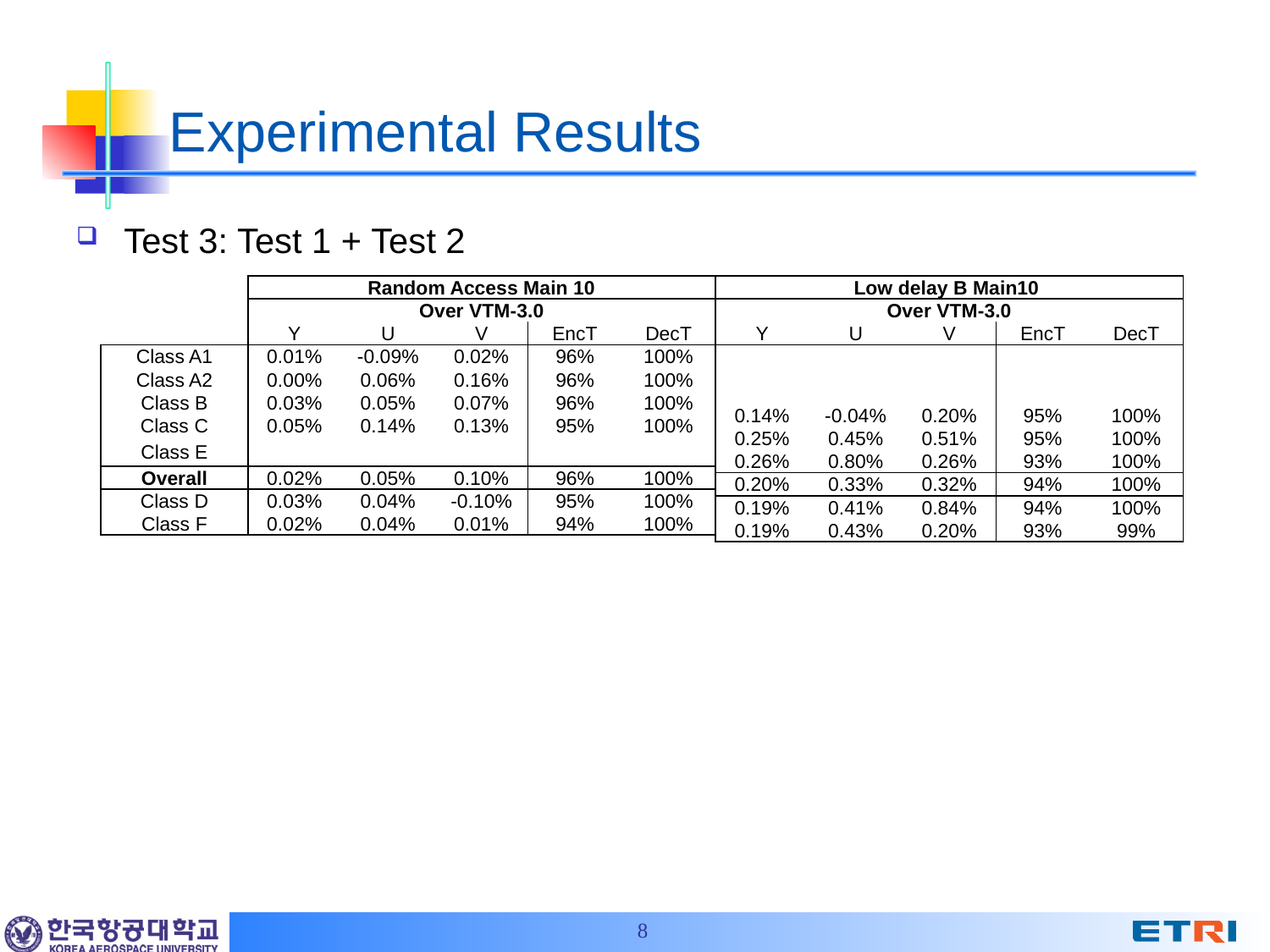

# Experimental Results
Test 3: Test 1 + Test 2

|  | Random Access Main 10 |  |  |  |  |
| --- | --- | --- | --- | --- | --- |
|  | Over VTM-3.0 |  |  |  |  |
|  | Y | U | V | EncT | DecT |
| Class A1 | 0.01% | -0.09% | 0.02% | 96% | 100% |
| Class A2 | 0.00% | 0.06% | 0.16% | 96% | 100% |
| Class B | 0.03% | 0.05% | 0.07% | 96% | 100% |
| Class C | 0.05% | 0.14% | 0.13% | 95% | 100% |
| Class E |  |  |  |  |  |
| Overall | 0.02% | 0.05% | 0.10% | 96% | 100% |
| Class D | 0.03% | 0.04% | -0.10% | 95% | 100% |
| Class F | 0.02% | 0.04% | 0.01% | 94% | 100% |
| Low delay B Main10 |  |  |  |  |
| --- | --- | --- | --- | --- |
| Over VTM-3.0 |  |  |  |  |
| Y | U | V | EncT | DecT |
|  |  |  |  |  |
|  |  |  |  |  |
| 0.14% | -0.04% | 0.20% | 95% | 100% |
| 0.25% | 0.45% | 0.51% | 95% | 100% |
| 0.26% | 0.80% | 0.26% | 93% | 100% |
| 0.20% | 0.33% | 0.32% | 94% | 100% |
| 0.19% | 0.41% | 0.84% | 94% | 100% |
| 0.19% | 0.43% | 0.20% | 93% | 99% |